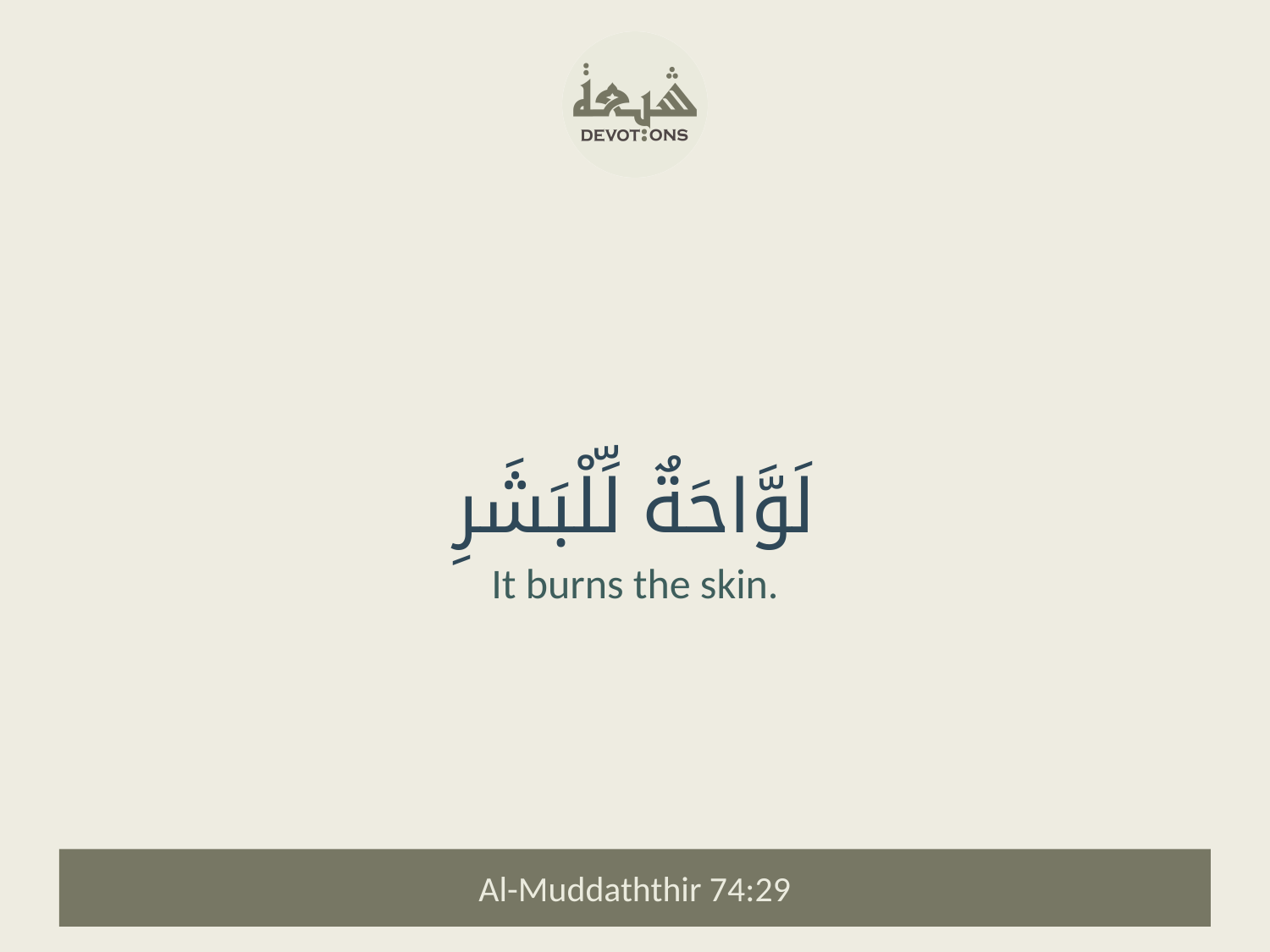

لَوَّاحَةٌ لِّلْبَشَرِ
It burns the skin.
Al-Muddaththir 74:29